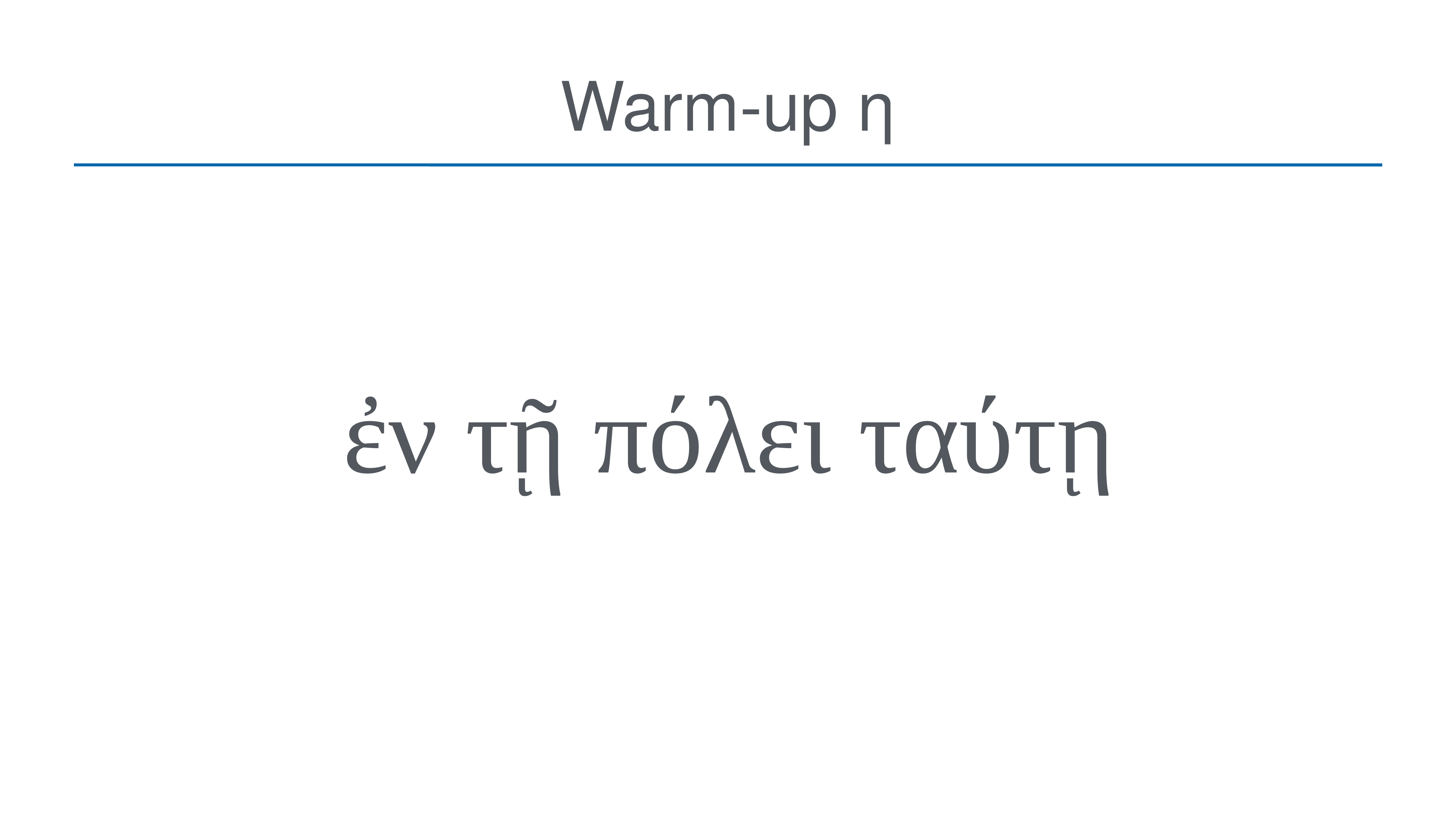

# Warm-up η
ἐν τῇ πόλει ταύτῃ